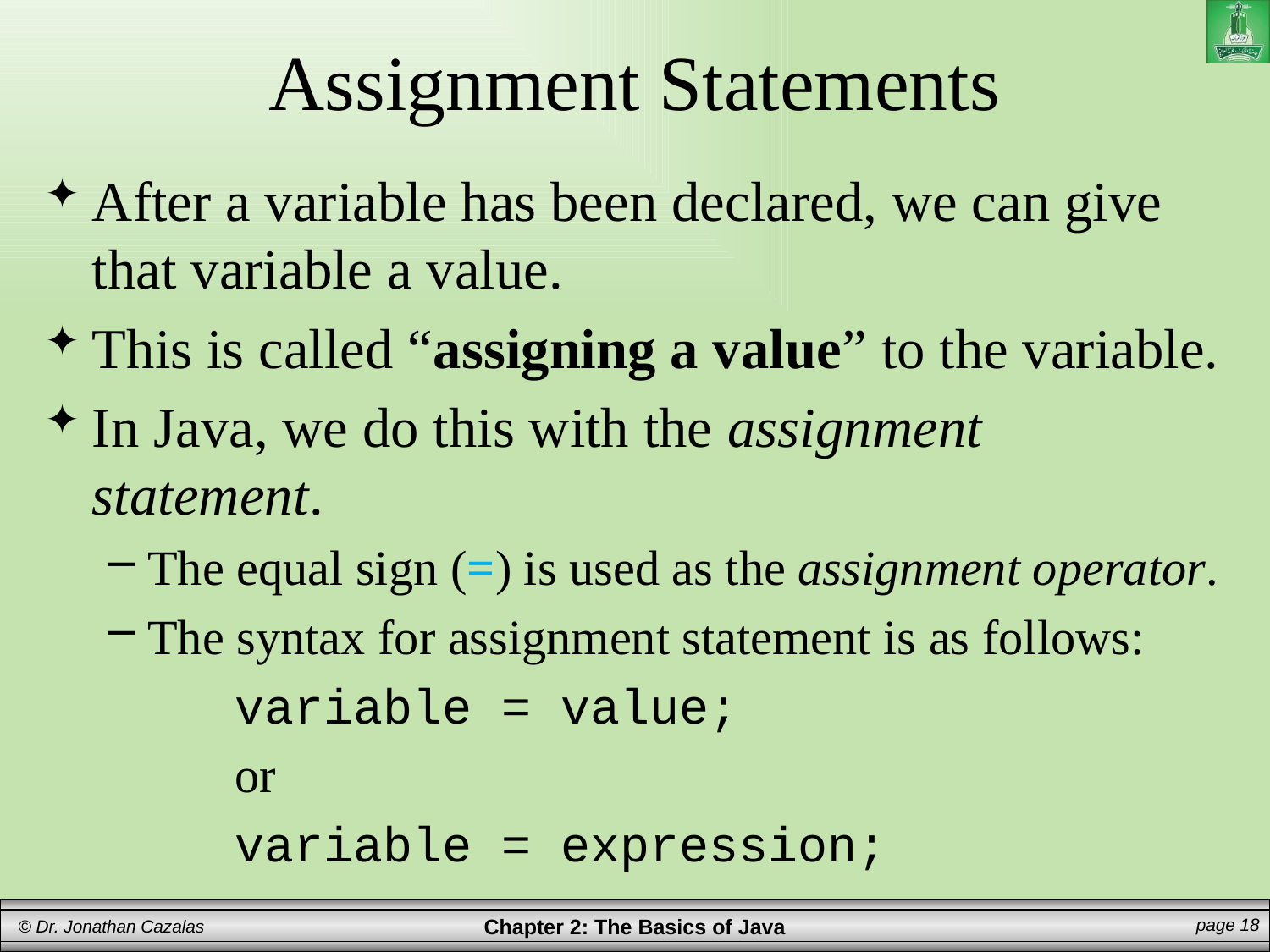

# Assignment Statements
After a variable has been declared, we can give that variable a value.
This is called “assigning a value” to the variable.
In Java, we do this with the assignment statement.
The equal sign (=) is used as the assignment operator.
The syntax for assignment statement is as follows:
	variable = value;
	or
	variable = expression;